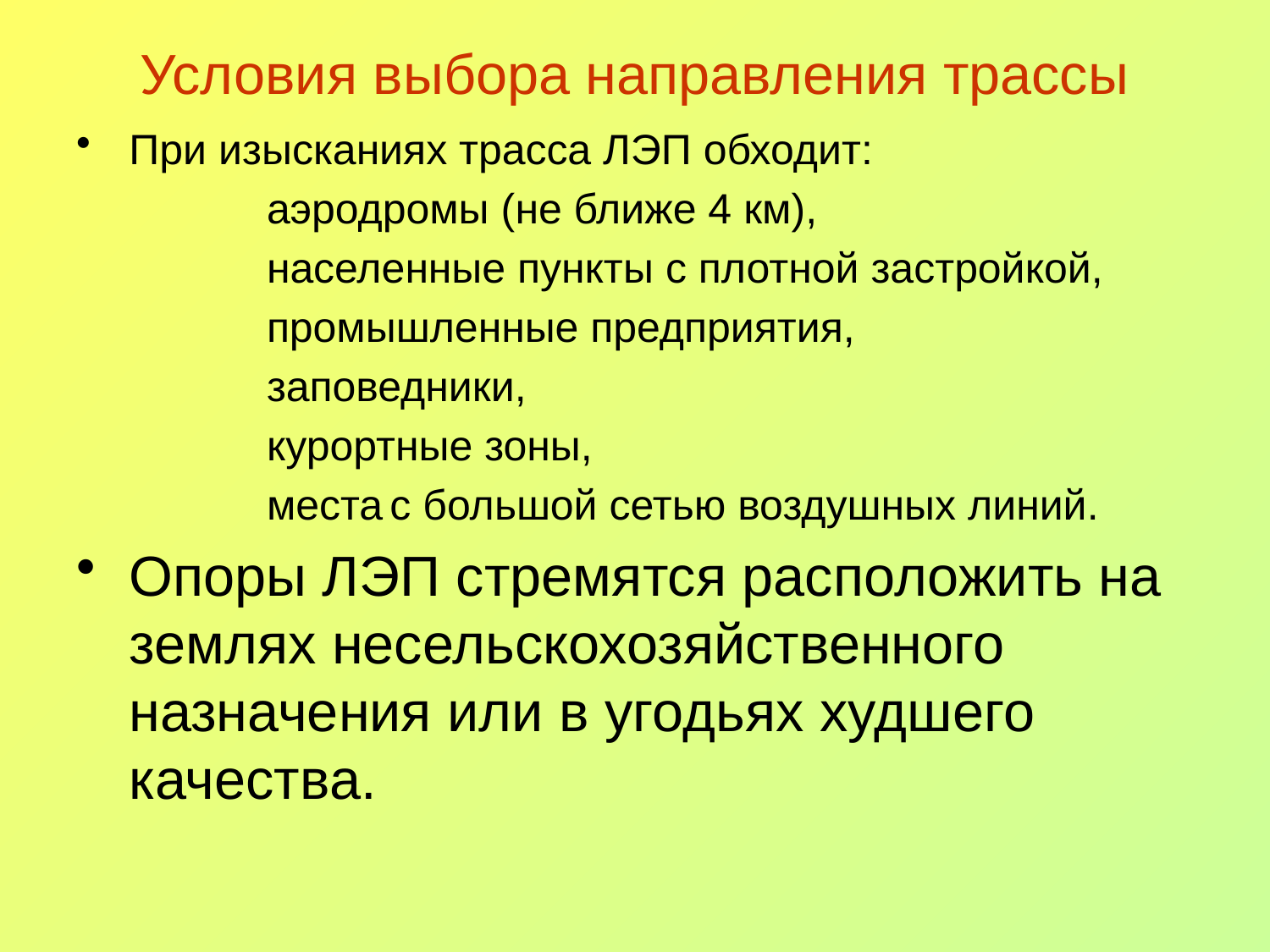

# Условия выбора направления трассы
При изысканиях трасса ЛЭП обходит:
аэродромы (не ближе 4 км),
населенные пункты с плотной застройкой,
промышленные предприятия,
заповедники,
курортные зоны,
места с большой сетью воздушных линий.
Опоры ЛЭП стремятся расположить на землях несельскохозяйственного назначения или в угодьях худшего качества.